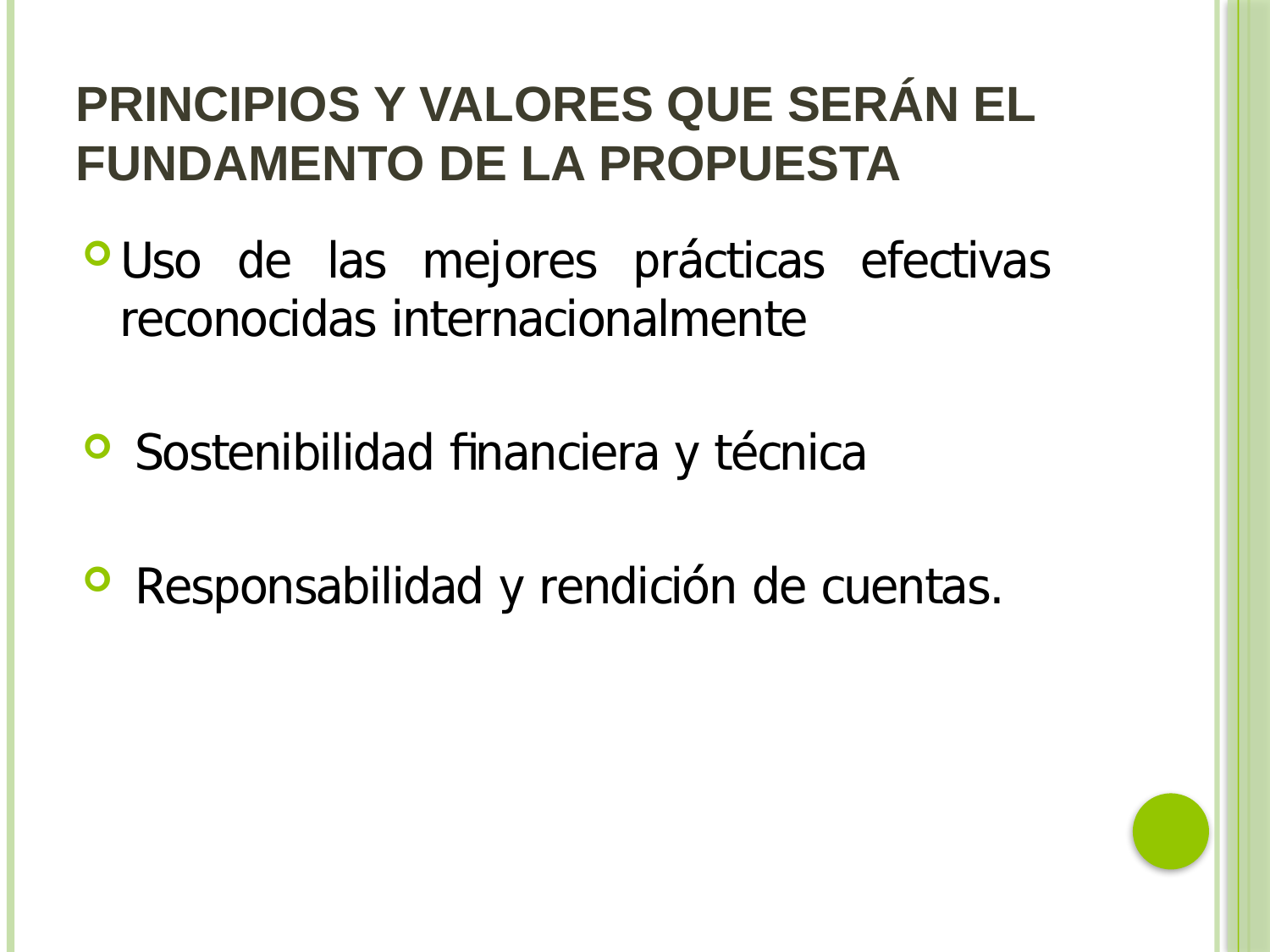

# Principios y valores que serán el fundamento de la propuesta
Uso de las mejores prácticas efectivas  reconocidas internacionalmente

 Sostenibilidad financiera y técnica

 Responsabilidad y rendición de cuentas.